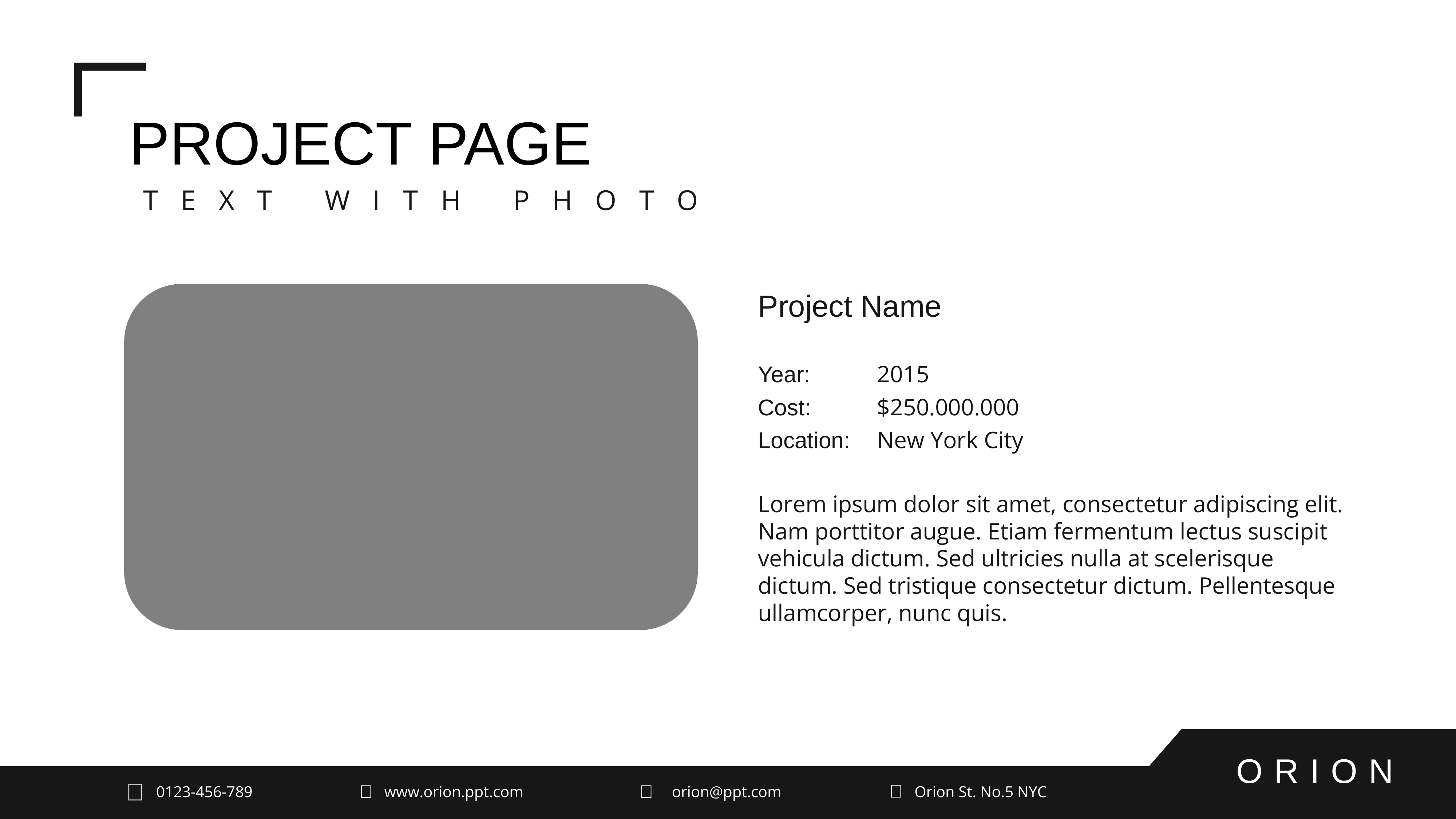

PROJECT PAGE
TEXT WITH PHOTO

Project Name
Year:
2015
Cost:
$250.000.000
Location:
New York City
Lorem ipsum dolor sit amet, consectetur adipiscing elit. Nam porttitor augue. Etiam fermentum lectus suscipit vehicula dictum. Sed ultricies nulla at scelerisque dictum. Sed tristique consectetur dictum. Pellentesque ullamcorper, nunc quis.